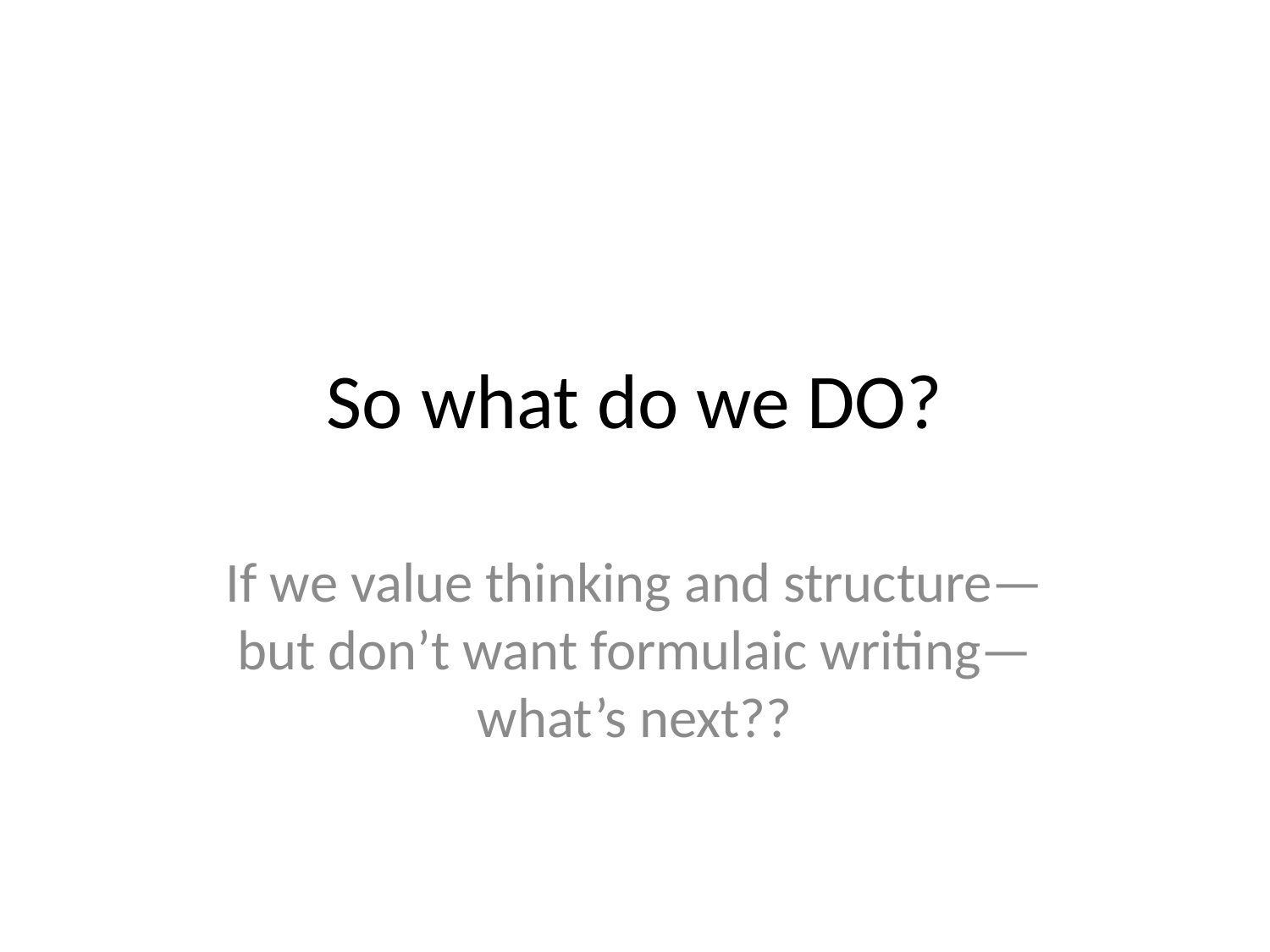

# So what do we DO?
If we value thinking and structure—but don’t want formulaic writing—what’s next??